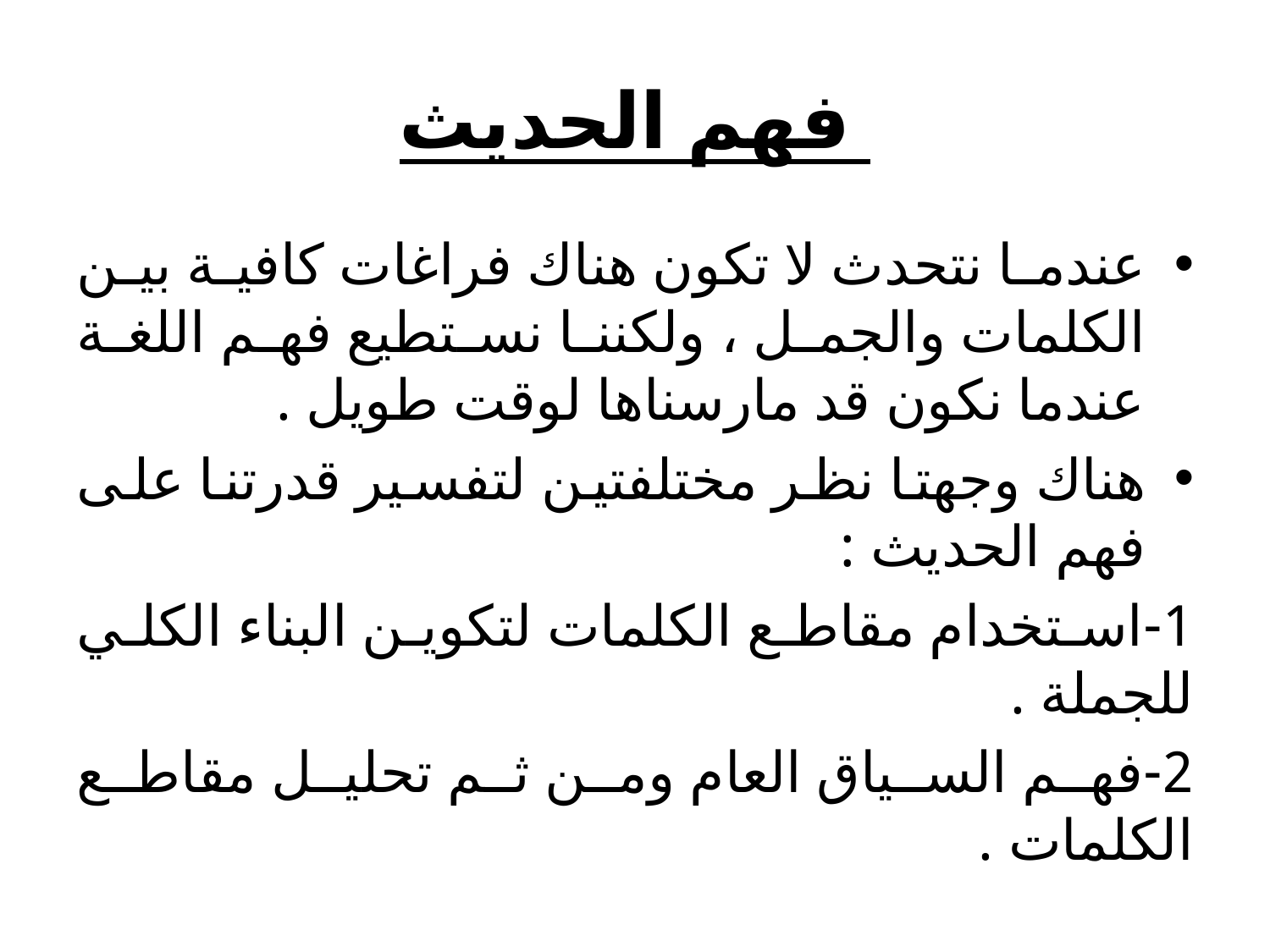

# فهم الحديث
عندما نتحدث لا تكون هناك فراغات كافية بين الكلمات والجمل ، ولكننا نستطيع فهم اللغة عندما نكون قد مارسناها لوقت طويل .
هناك وجهتا نظر مختلفتين لتفسير قدرتنا على فهم الحديث :
1-استخدام مقاطع الكلمات لتكوين البناء الكلي للجملة .
2-فهم السياق العام ومن ثم تحليل مقاطع الكلمات .